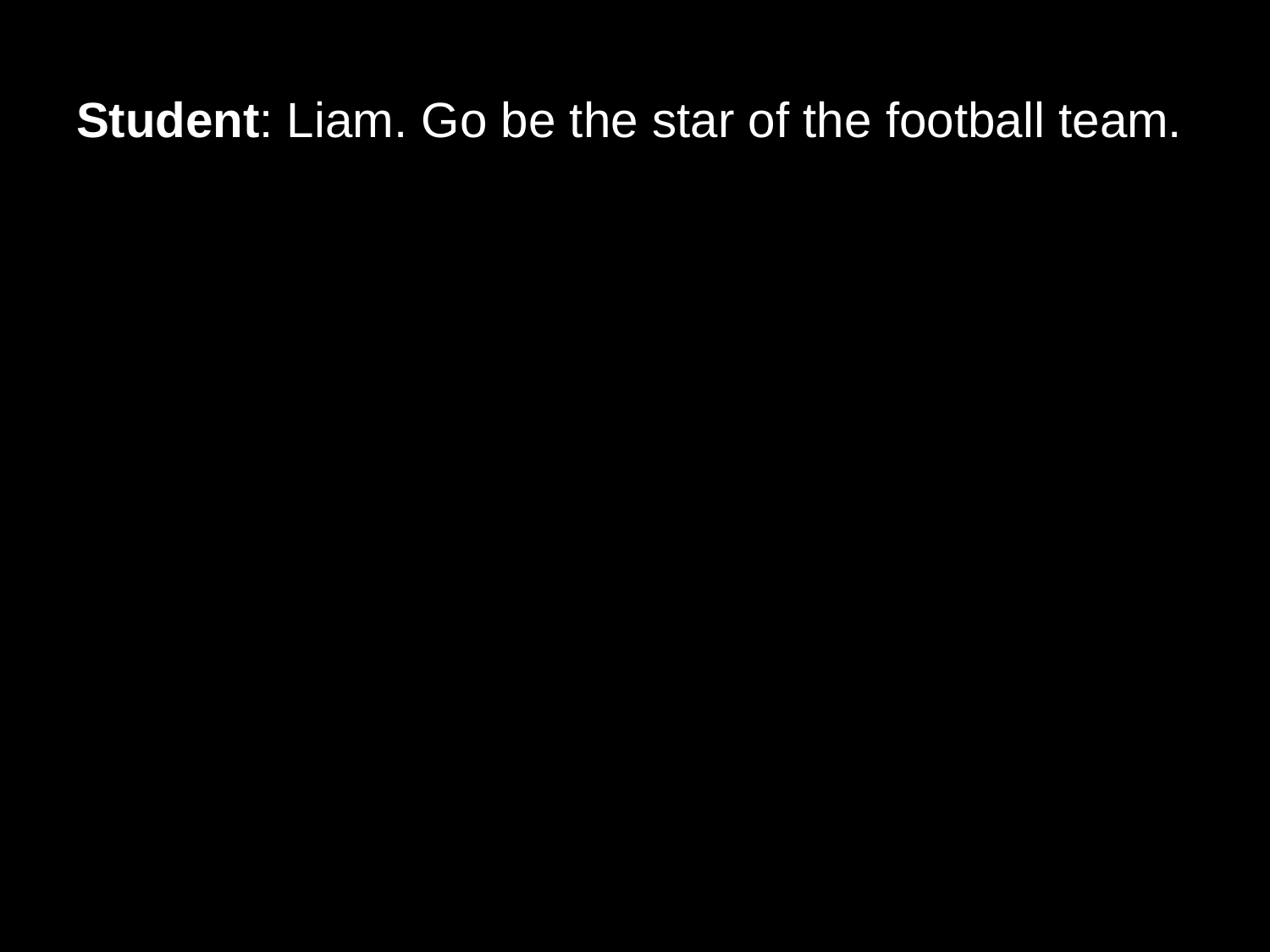

# Student: Liam. Go be the star of the football team.